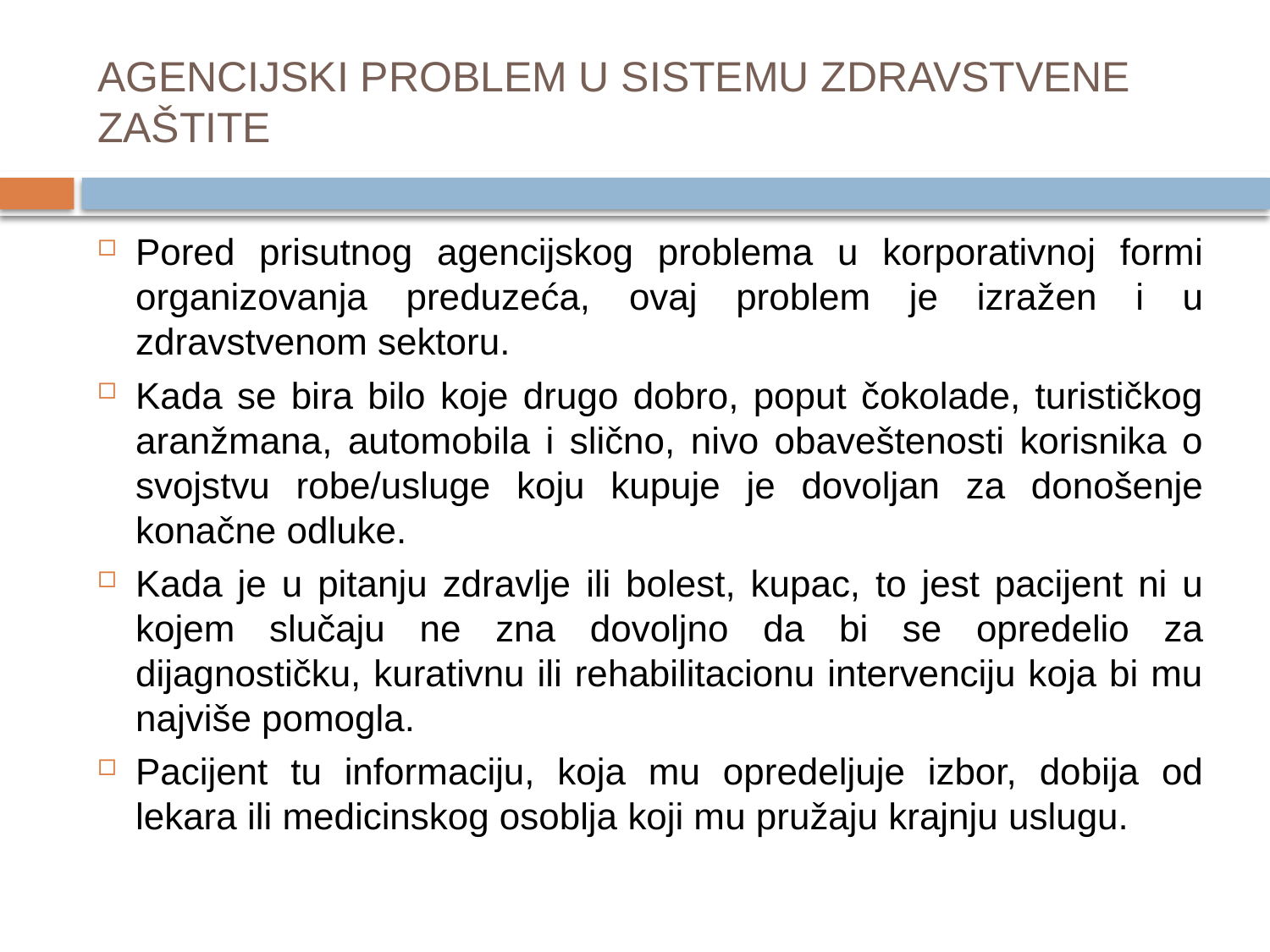

# AGENCIJSKI PROBLEM U SISTEMU ZDRAVSTVENE ZAŠTITE
Pored prisutnog agencijskog problema u korporativnoj formi organizovanja preduzeća, ovaj problem je izražen i u zdravstvenom sektoru.
Kada se bira bilo koje drugo dobro, poput čokolade, turističkog aranžmana, automobila i slično, nivo obaveštenosti korisnika o svojstvu robe/usluge koju kupuje je dovoljan za donošenje konačne odluke.
Kada je u pitanju zdravlje ili bolest, kupac, to jest pacijent ni u kojem slučaju ne zna dovoljno da bi se opredelio za dijagnostičku, kurativnu ili rehabilitacionu intervenciju koja bi mu najviše pomogla.
Pacijent tu informaciju, koja mu opredeljuje izbor, dobija od lekara ili medicinskog osoblja koji mu pružaju krajnju uslugu.